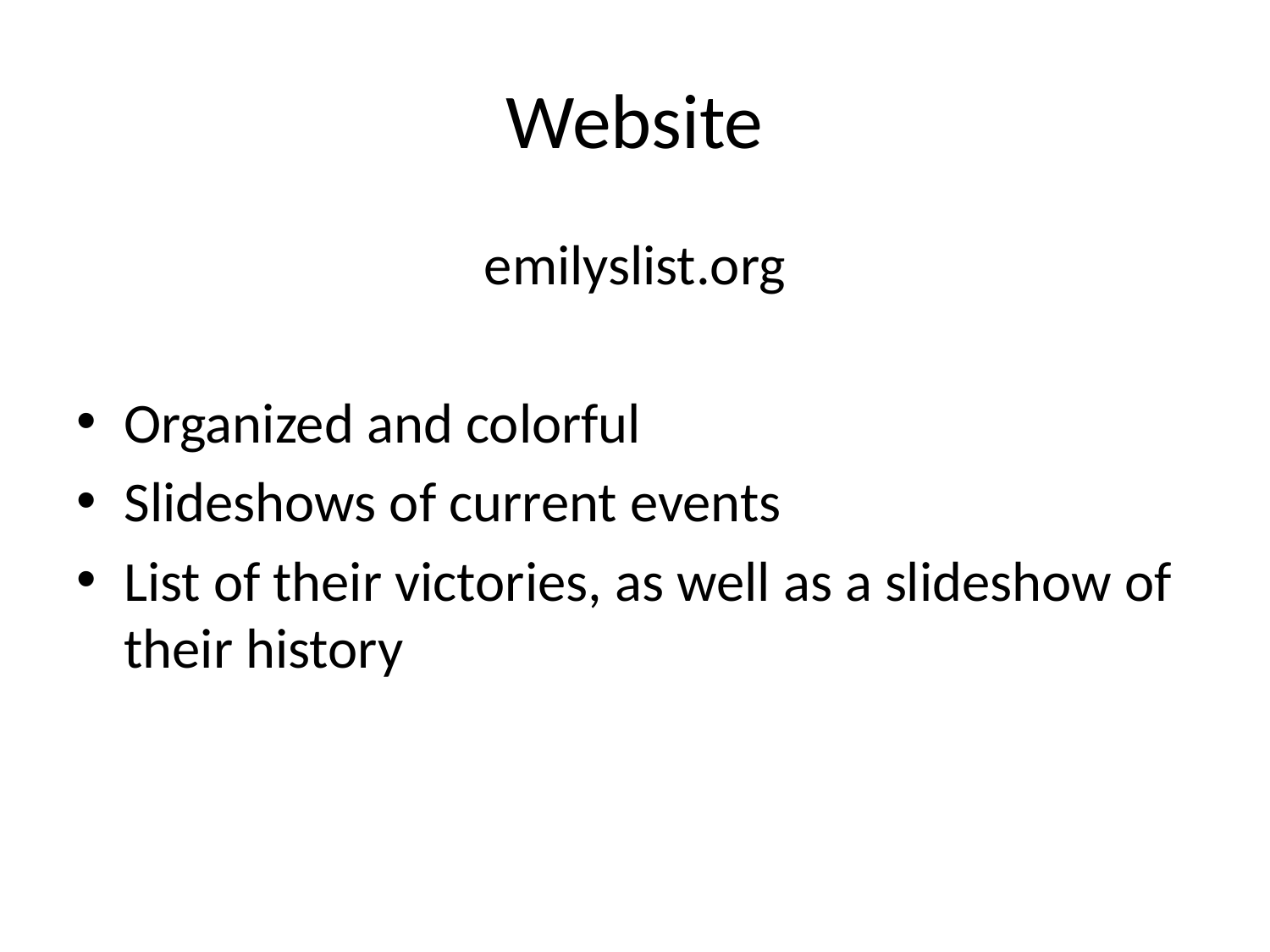

# Website
emilyslist.org

Organized and colorful
Slideshows of current events
List of their victories, as well as a slideshow of their history